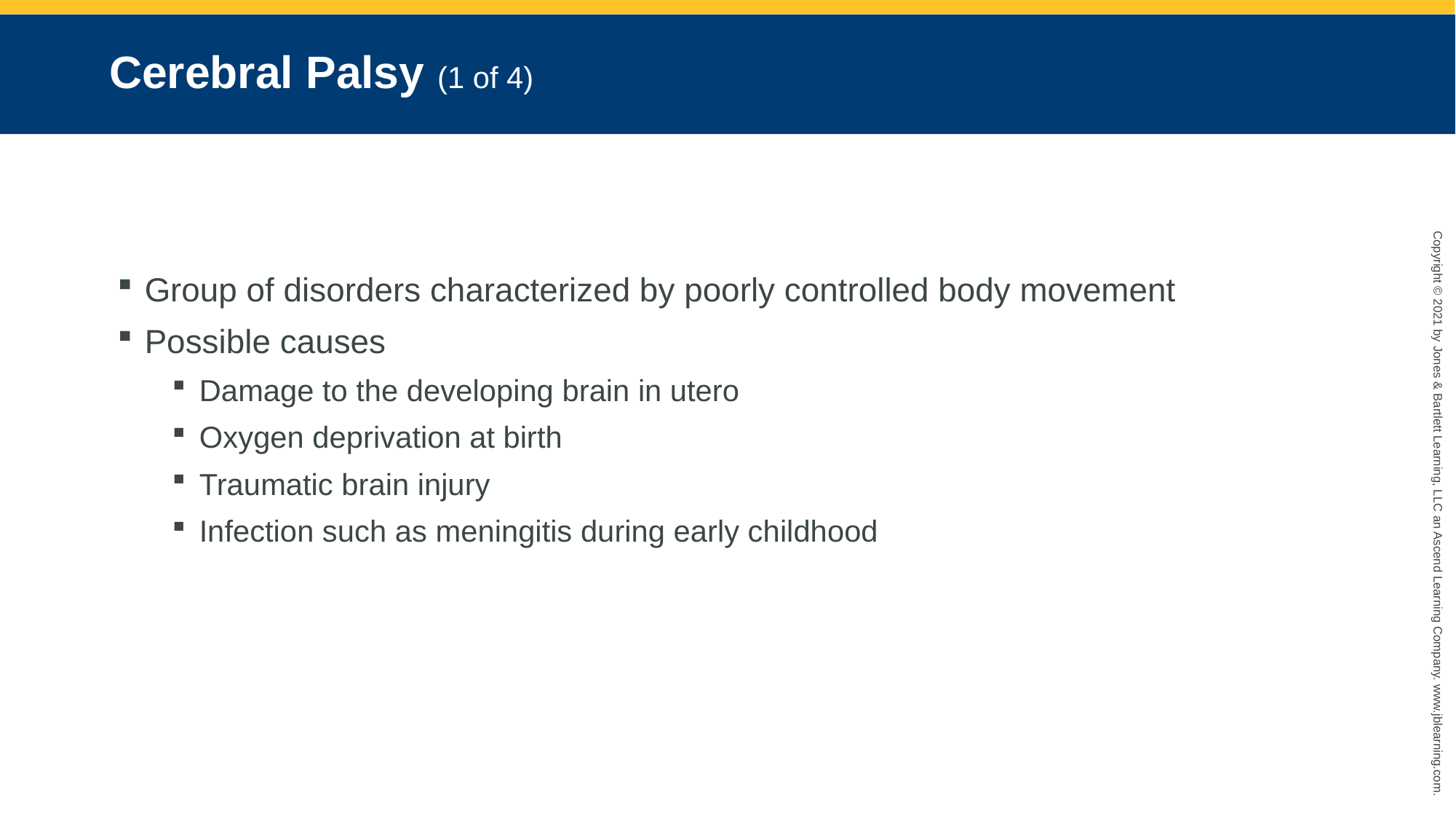

# Cerebral Palsy (1 of 4)
Group of disorders characterized by poorly controlled body movement
Possible causes
Damage to the developing brain in utero
Oxygen deprivation at birth
Traumatic brain injury
Infection such as meningitis during early childhood